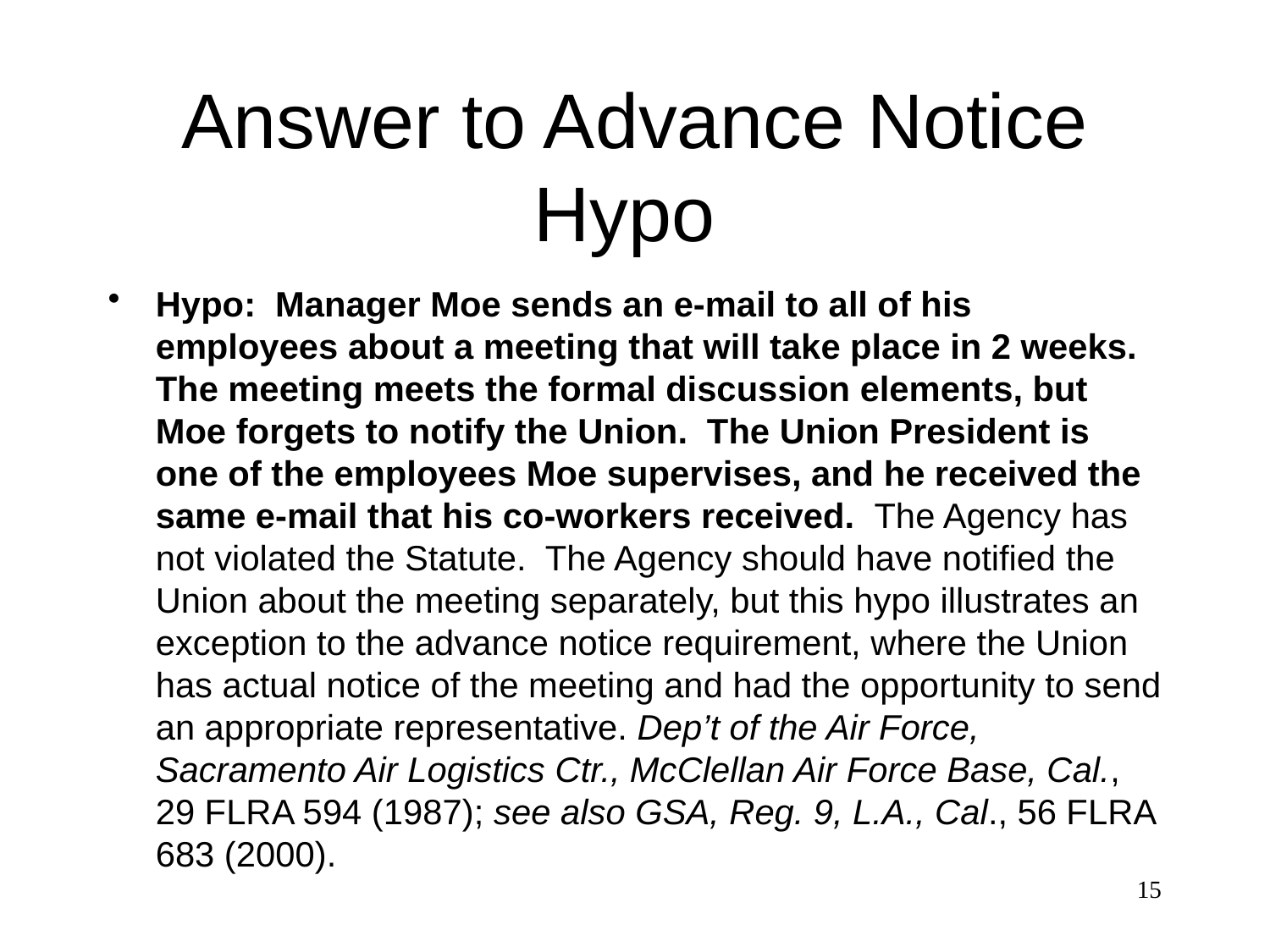

# Answer to Advance Notice Hypo
Hypo:  Manager Moe sends an e-mail to all of his employees about a meeting that will take place in 2 weeks.  The meeting meets the formal discussion elements, but Moe forgets to notify the Union.  The Union President is one of the employees Moe supervises, and he received the same e-mail that his co-workers received.  The Agency has not violated the Statute.  The Agency should have notified the Union about the meeting separately, but this hypo illustrates an exception to the advance notice requirement, where the Union has actual notice of the meeting and had the opportunity to send an appropriate representative. Dep’t of the Air Force, Sacramento Air Logistics Ctr., McClellan Air Force Base, Cal., 29 FLRA 594 (1987); see also GSA, Reg. 9, L.A., Cal., 56 FLRA 683 (2000).
15